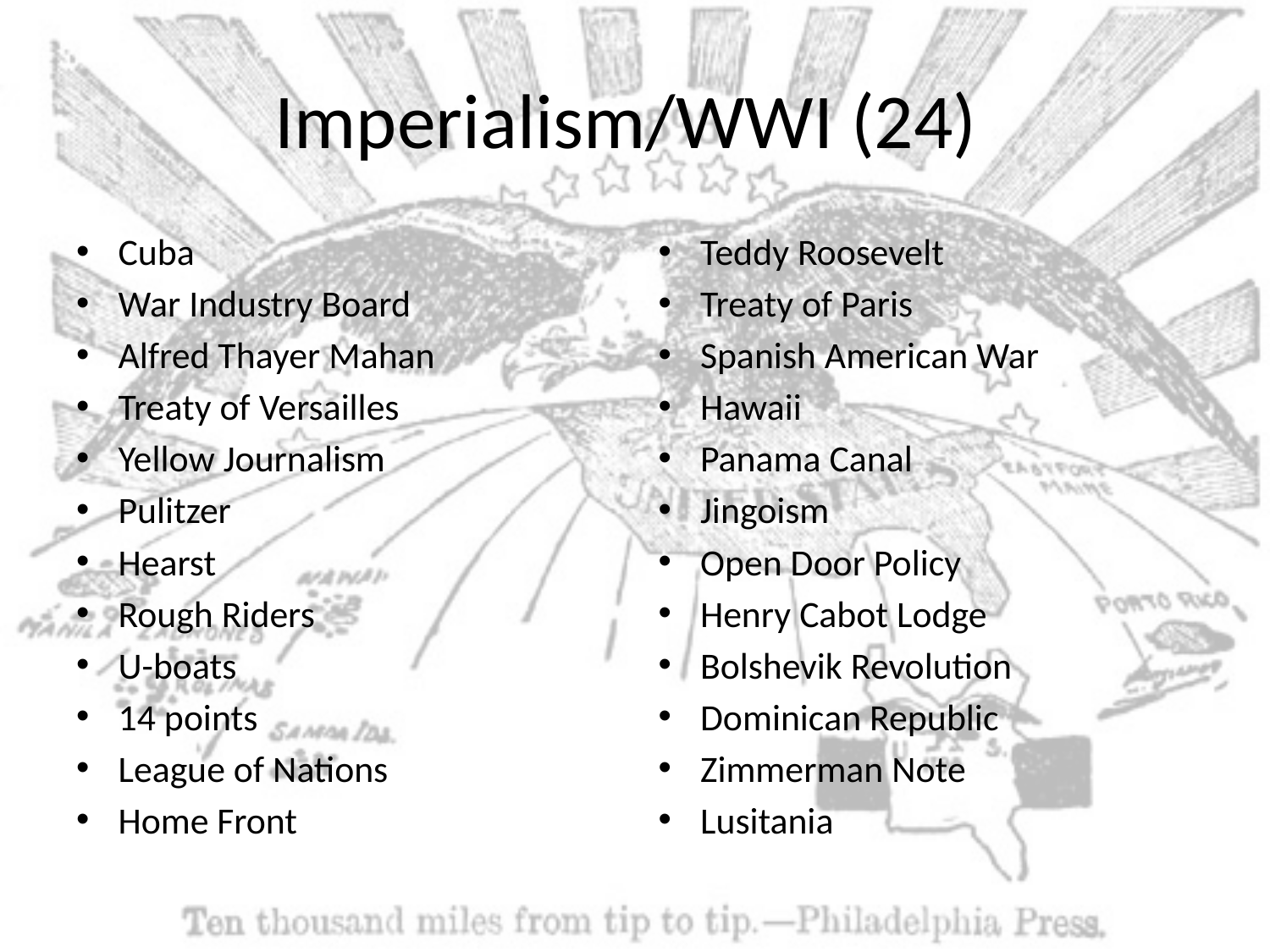

# Imperialism/WWI (24)
Cuba
War Industry Board
Alfred Thayer Mahan
Treaty of Versailles
Yellow Journalism
Pulitzer
Hearst
Rough Riders
U-boats
14 points
League of Nations
Home Front

Teddy Roosevelt
Treaty of Paris
Spanish American War
Hawaii
Panama Canal
Jingoism
Open Door Policy
Henry Cabot Lodge
Bolshevik Revolution
Dominican Republic
Zimmerman Note
Lusitania